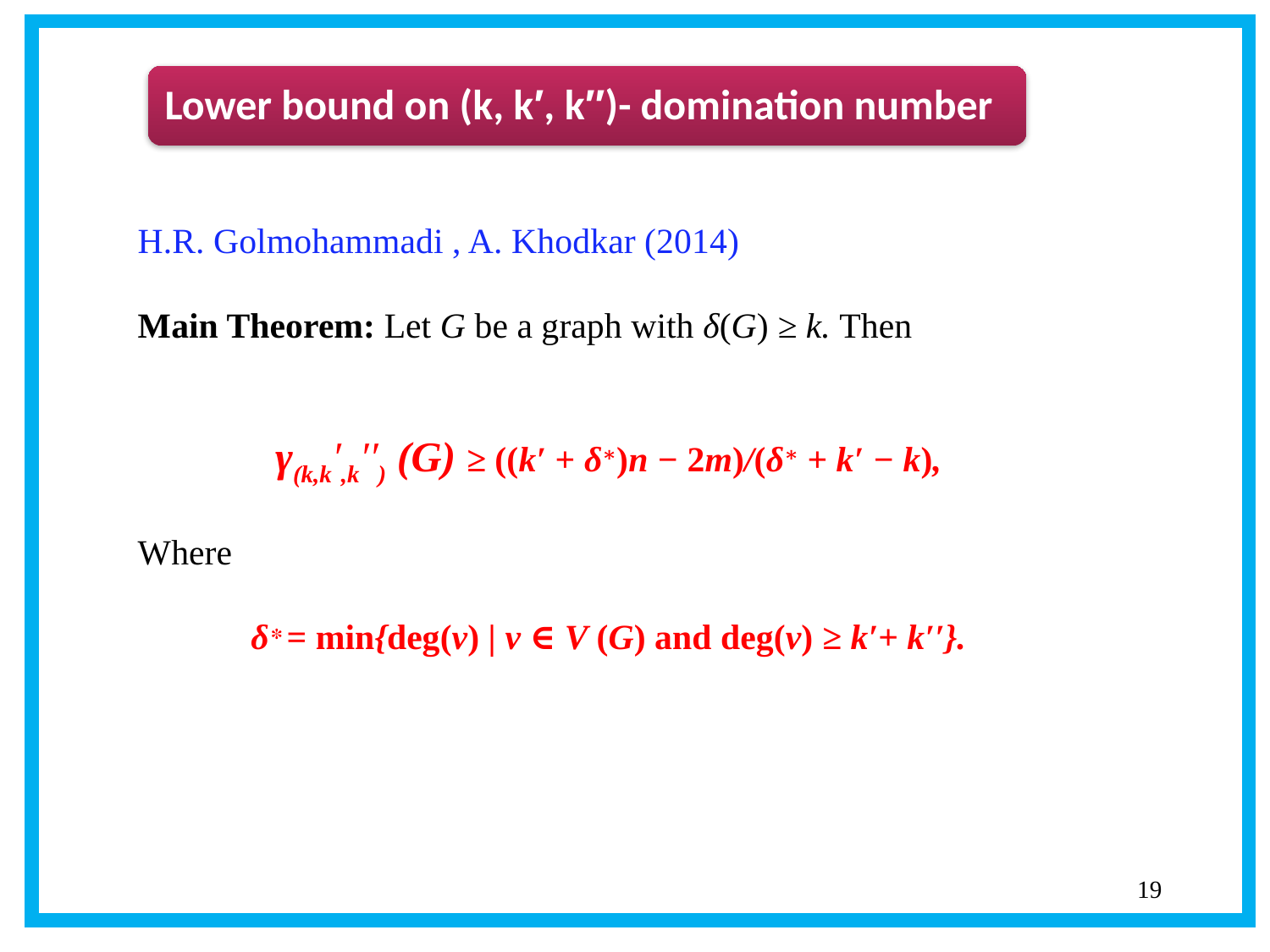

Lower bound on (k, k′, k′′)- domination number

 H.R. Golmohammadi , A. Khodkar (2014)

 Main Theorem: Let G be a graph with δ(G) ≥ k. Then

γ(k,k′,k′′) (G) ≥ ((k′ + δ∗)n − 2m)/(δ∗ + k′ − k),

 Where

δ∗ = min{deg(v) | v ∈ V (G) and deg(v) ≥ k′+ k′′}.
19